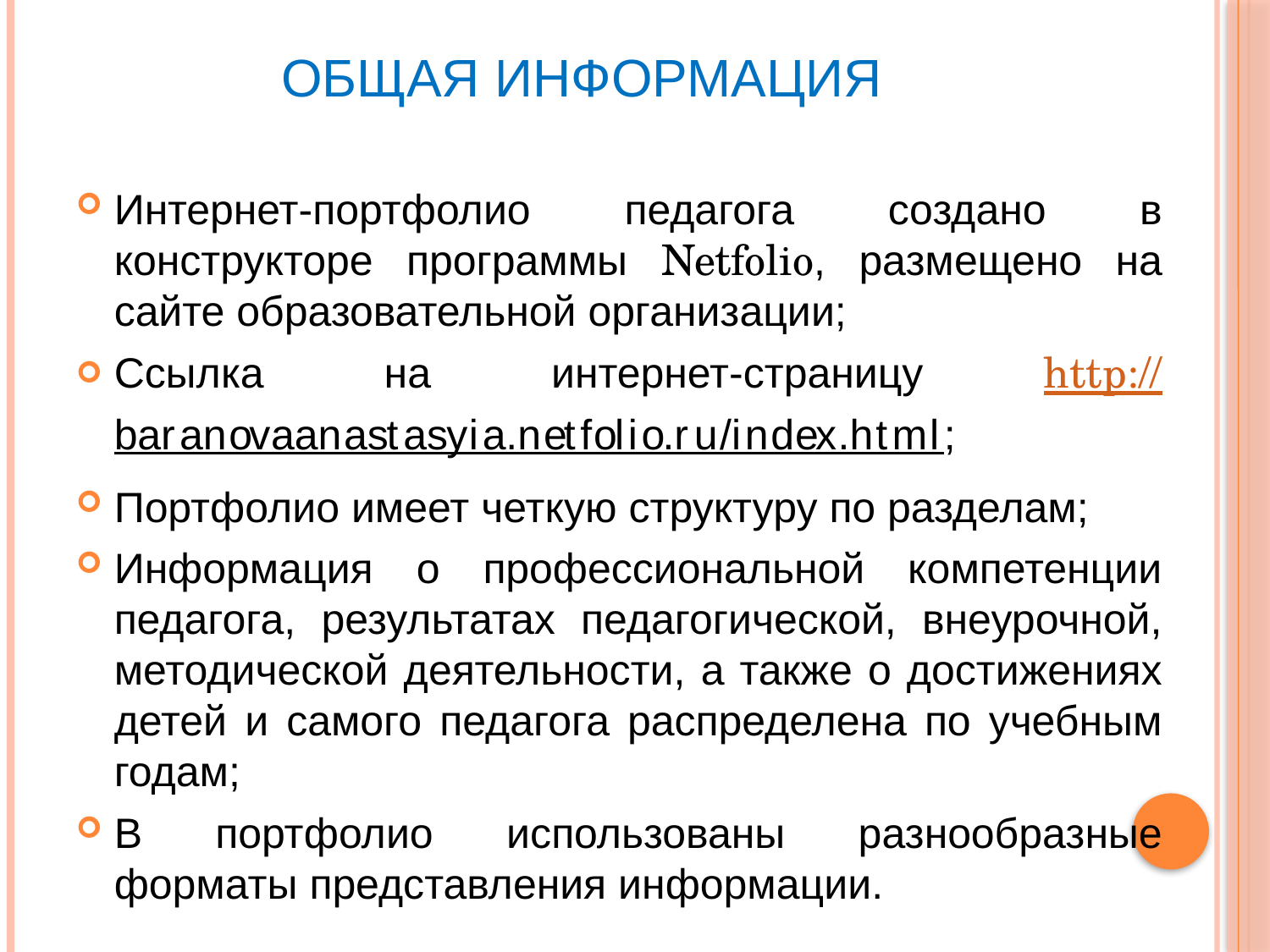

# Общая информация
Интернет-портфолио педагога создано в конструкторе программы Netfolio, размещено на сайте образовательной организации;
Ссылка на интернет-страницу http://baranovaanastasyia.netfolio.ru/index.html;
Портфолио имеет четкую структуру по разделам;
Информация о профессиональной компетенции педагога, результатах педагогической, внеурочной, методической деятельности, а также о достижениях детей и самого педагога распределена по учебным годам;
В портфолио использованы разнообразные форматы представления информации.